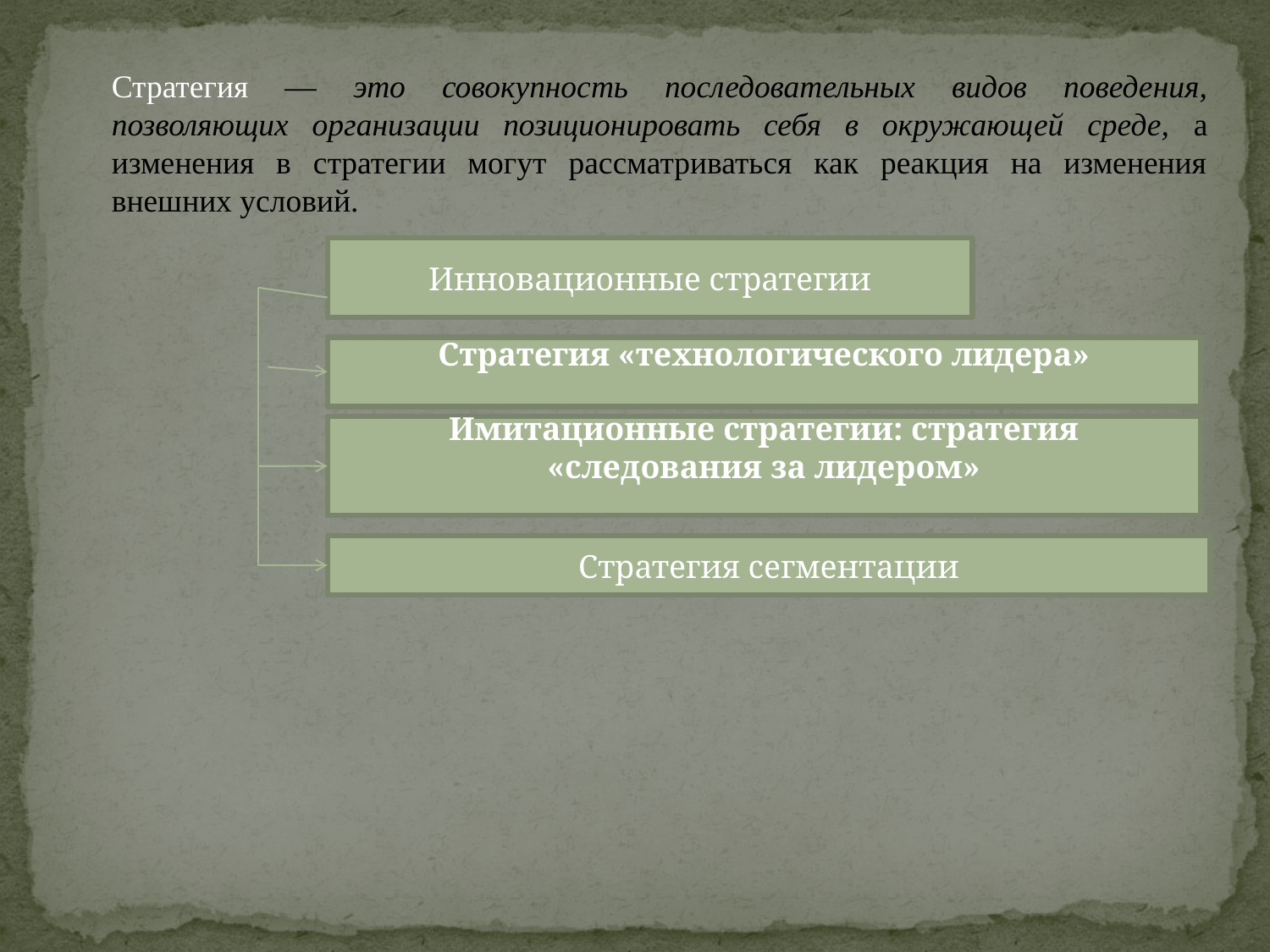

Стратегия — это совокупность последовательных видов поведения, позволяющих организации позиционировать себя в окружающей среде, а изменения в стратегии могут рассматриваться как реакция на изменения внешних условий.
Инновационные стратегии
Стратегия «технологического лидера»

Имитационные стратегии: стратегия «следования за лидером»

Стратегия сегментации